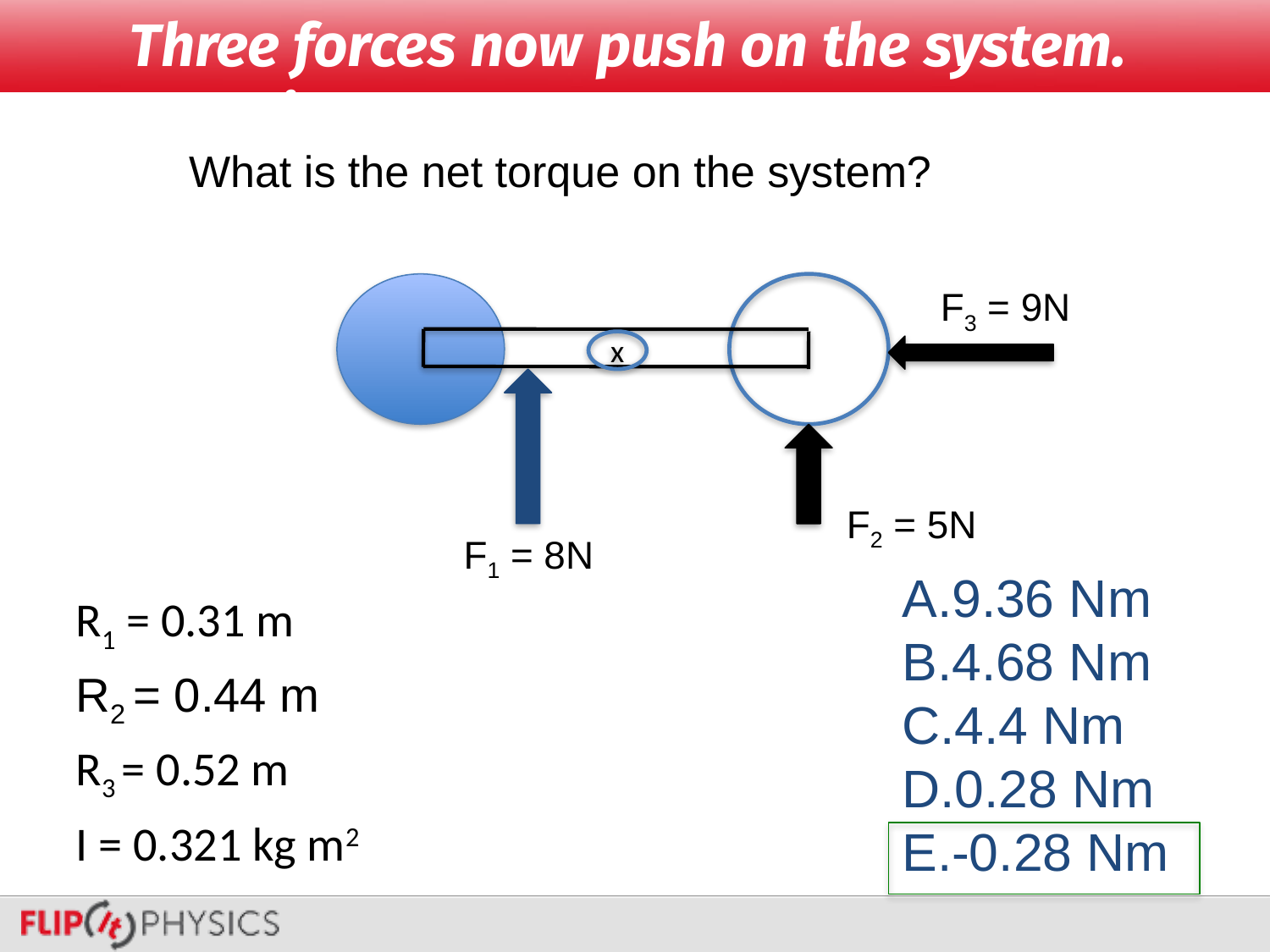

# Three forces now push on the system.  What is the net torque on the system?
What is the net torque on the system?

F3 = 9N
x

F2 = 5N
F1 = 8N
9.36 Nm
4.68 Nm
4.4 Nm
0.28 Nm
-0.28 Nm
R1 = 0.31 m
R2 = 0.44 m
R3 = 0.52 m
I = 0.321 kg m2